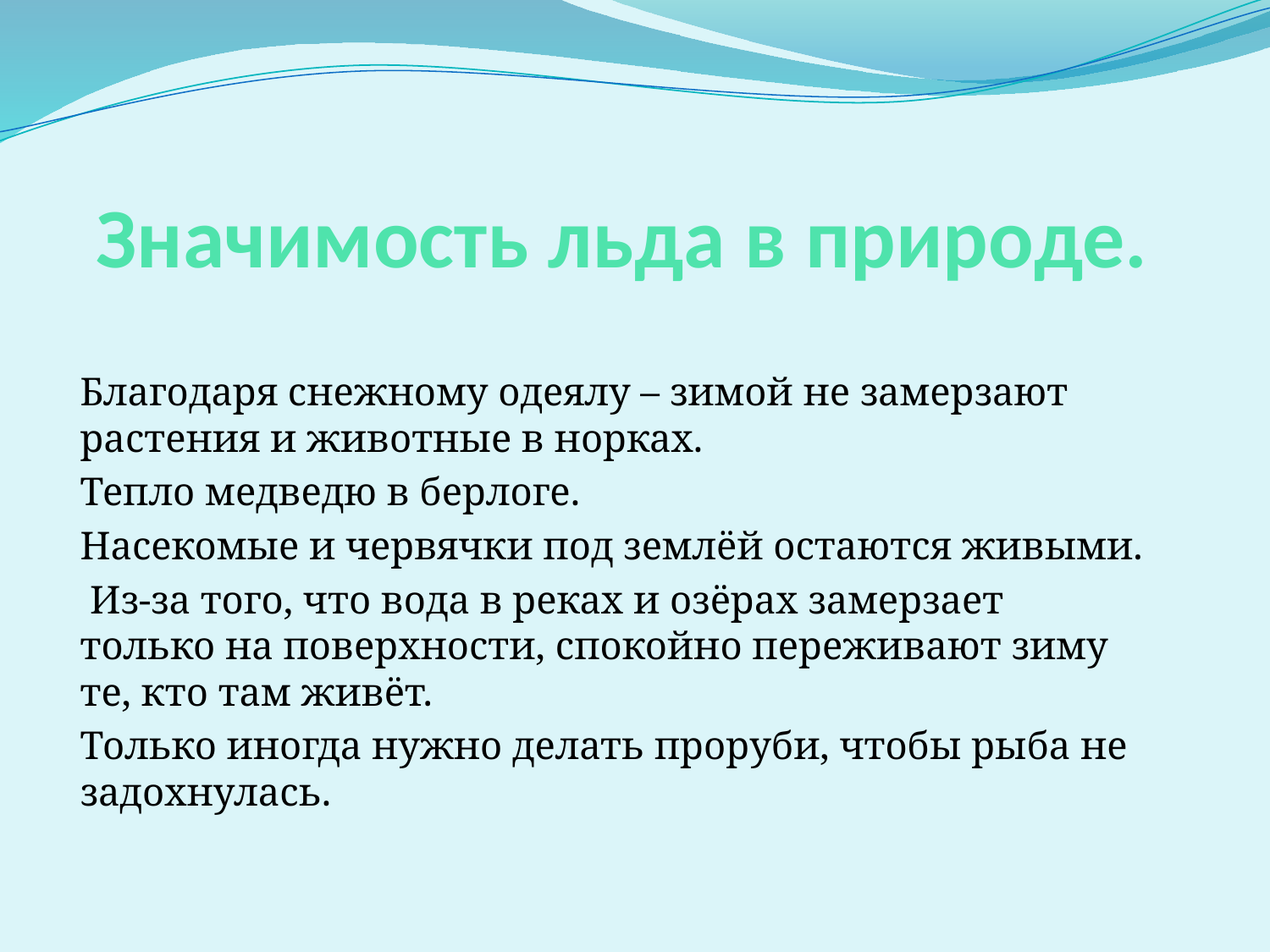

# Значимость льда в природе.

Благодаря снежному одеялу – зимой не замерзают растения и животные в норках.
Тепло медведю в берлоге.
Насекомые и червячки под землёй остаются живыми.
 Из-за того, что вода в реках и озёрах замерзает только на поверхности, спокойно переживают зиму те, кто там живёт.
Только иногда нужно делать проруби, чтобы рыба не задохнулась.